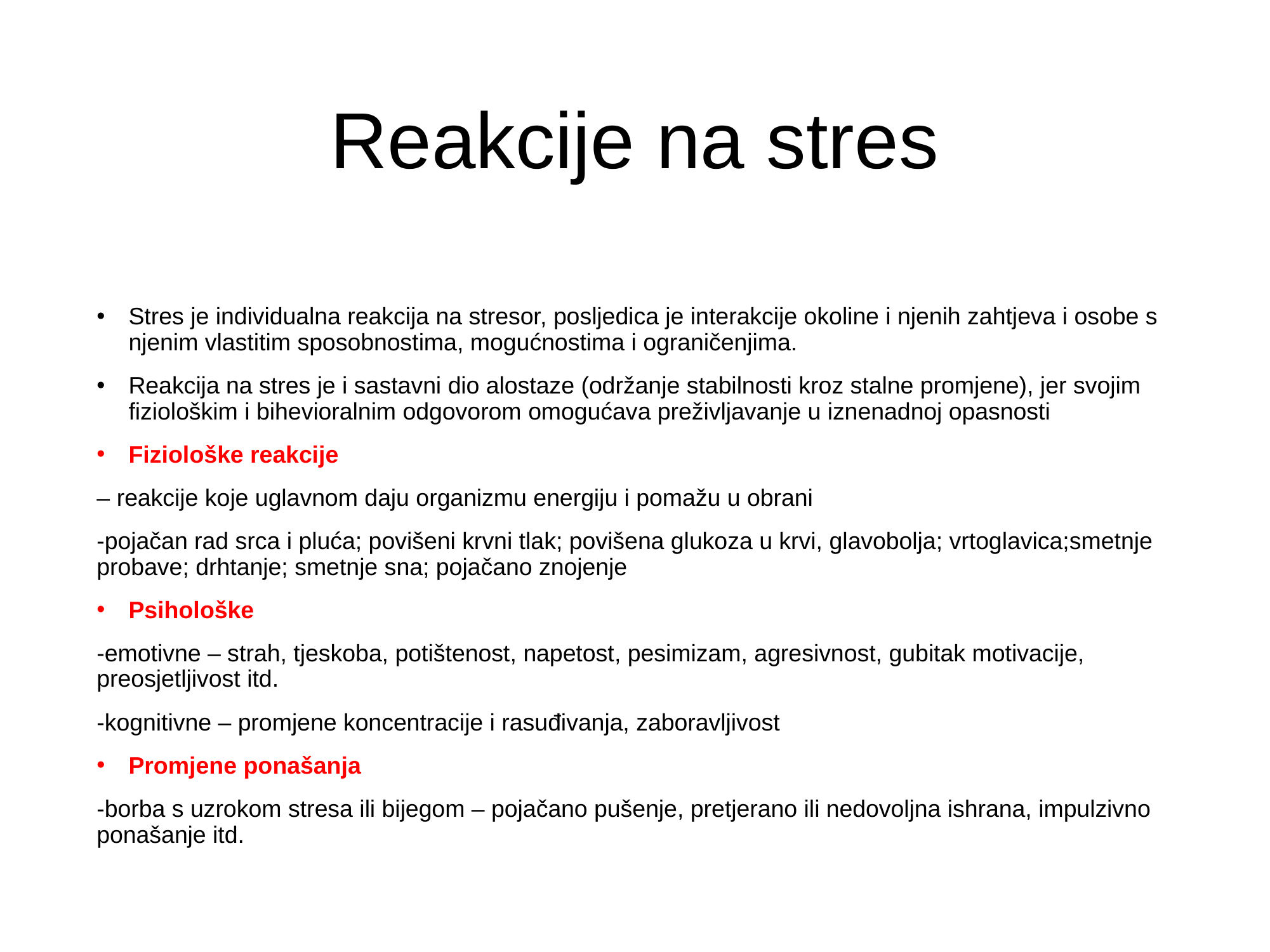

# Reakcije na stres

Stres je individualna reakcija na stresor, posljedica je interakcije okoline i njenih zahtjeva i osobe s njenim vlastitim sposobnostima, mogućnostima i ograničenjima.
Reakcija na stres je i sastavni dio alostaze (održanje stabilnosti kroz stalne promjene), jer svojim fiziološkim i bihevioralnim odgovorom omogućava preživljavanje u iznenadnoj opasnosti
Fiziološke reakcije
– reakcije koje uglavnom daju organizmu energiju i pomažu u obrani
-pojačan rad srca i pluća; povišeni krvni tlak; povišena glukoza u krvi, glavobolja; vrtoglavica;smetnje probave; drhtanje; smetnje sna; pojačano znojenje
Psihološke
-emotivne – strah, tjeskoba, potištenost, napetost, pesimizam, agresivnost, gubitak motivacije, preosjetljivost itd.
-kognitivne – promjene koncentracije i rasuđivanja, zaboravljivost
Promjene ponašanja
-borba s uzrokom stresa ili bijegom – pojačano pušenje, pretjerano ili nedovoljna ishrana, impulzivno ponašanje itd.